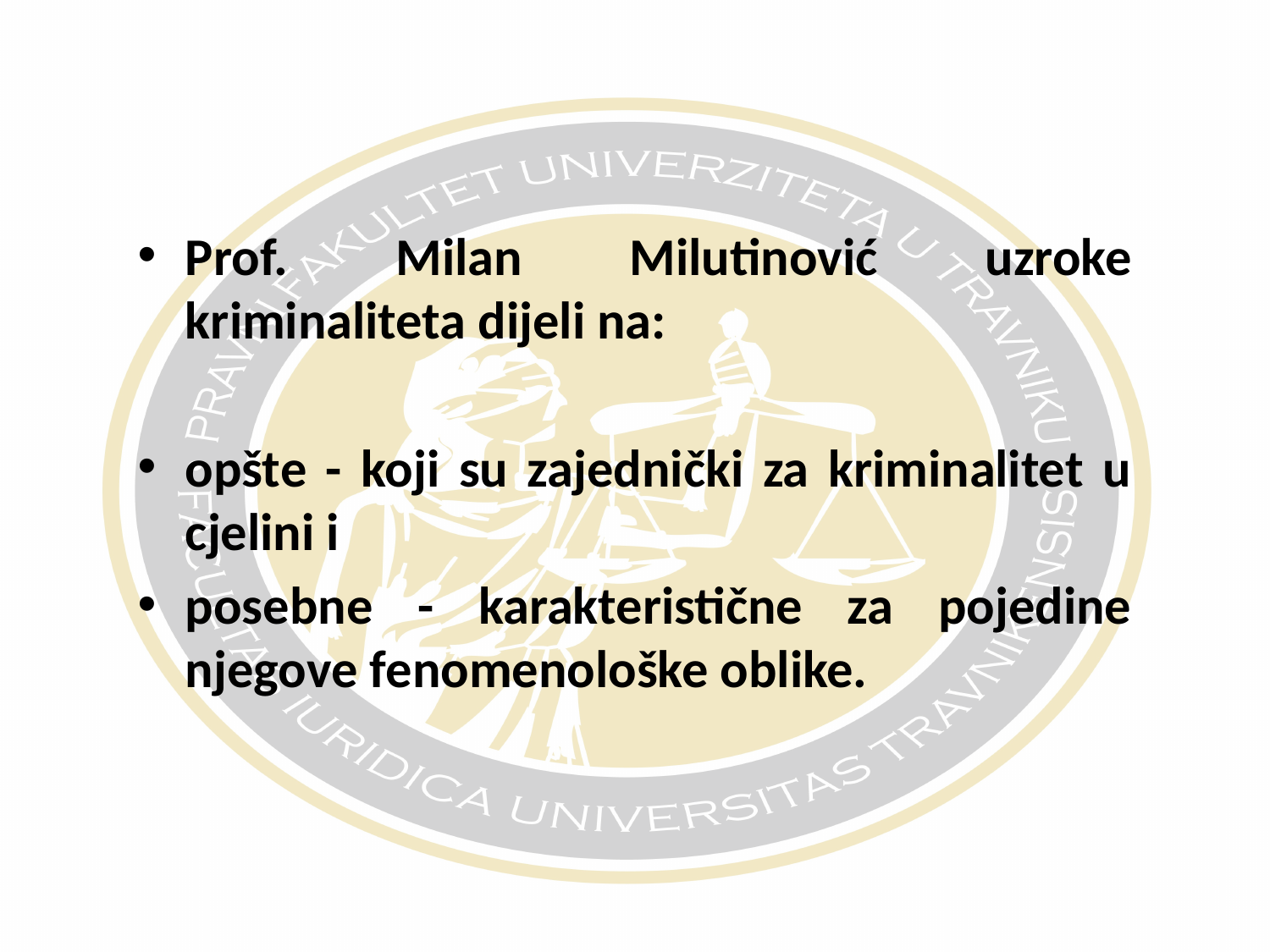

#
Prof. Milan Milutinović uzroke kriminaliteta dijeli na:

opšte - koji su zajednički za kriminalitet u cjelini i
posebne - karakteristične za pojedine njegove fenomenološke oblike.